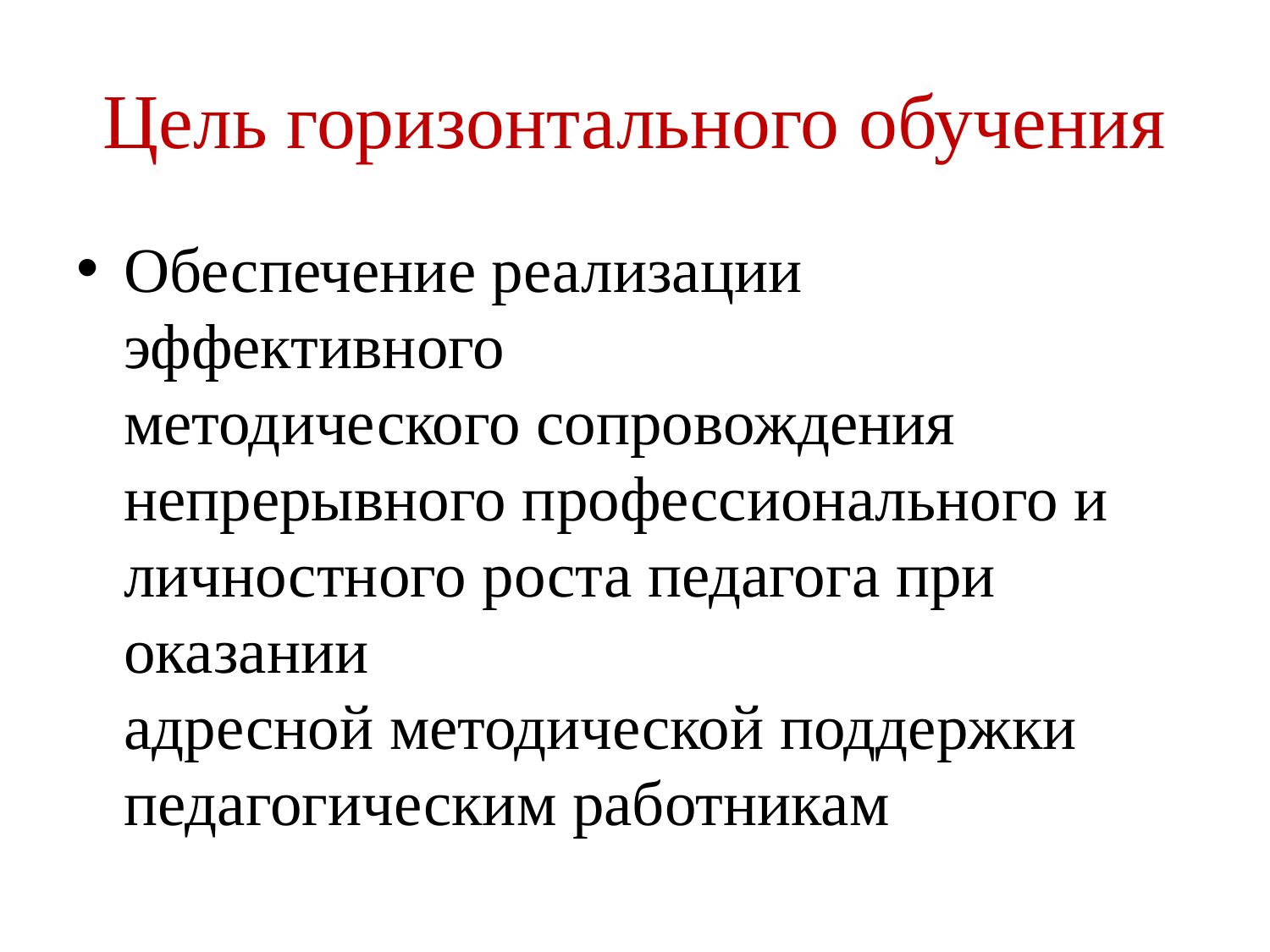

# Цель горизонтального обучения
Обеспечение реализации эффективного
методического сопровождения
непрерывного профессионального и
личностного роста педагога при оказании
адресной методической поддержки
педагогическим работникам